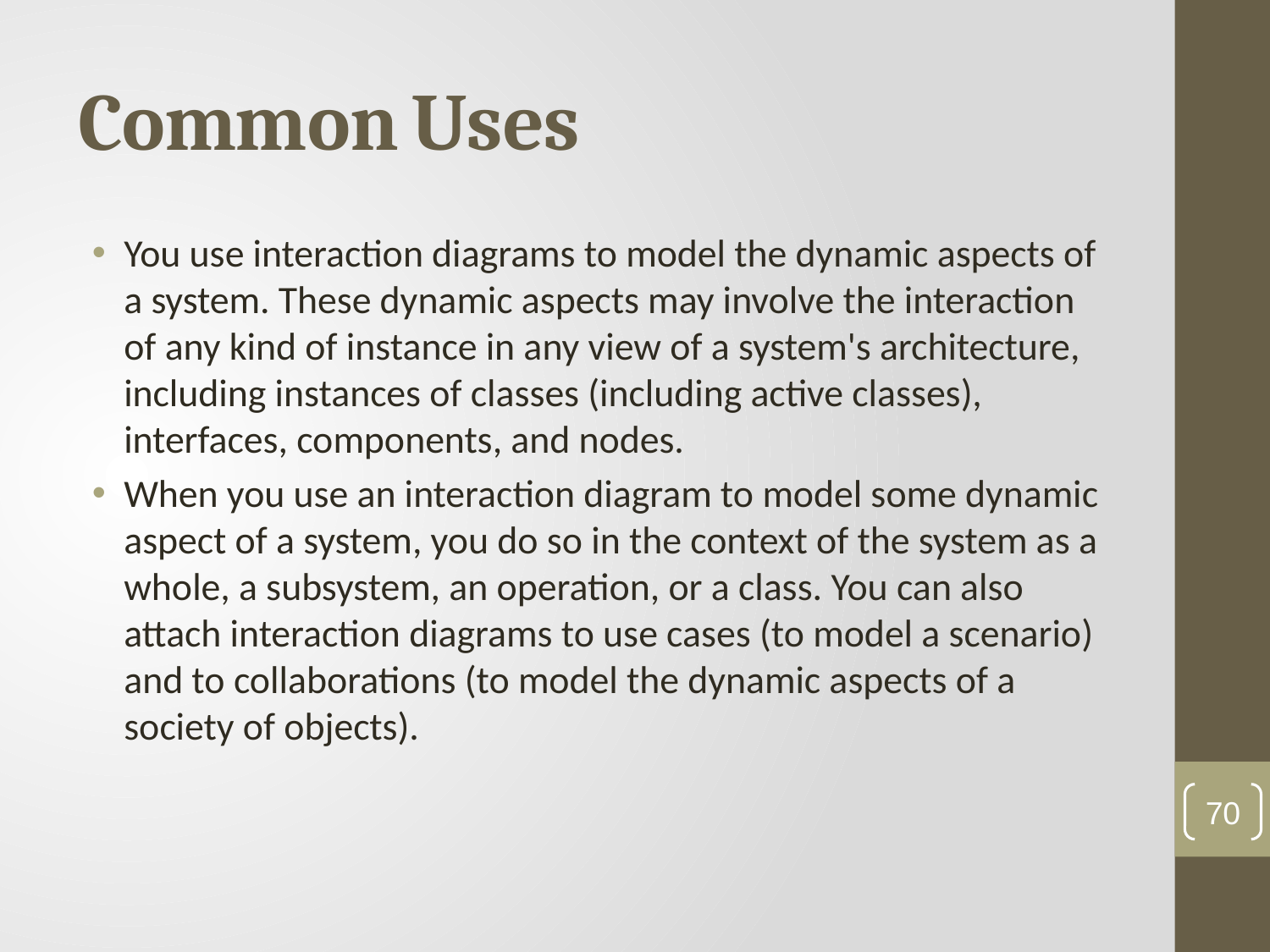

# Common Uses
You use interaction diagrams to model the dynamic aspects of a system. These dynamic aspects may involve the interaction of any kind of instance in any view of a system's architecture, including instances of classes (including active classes), interfaces, components, and nodes.
When you use an interaction diagram to model some dynamic aspect of a system, you do so in the context of the system as a whole, a subsystem, an operation, or a class. You can also attach interaction diagrams to use cases (to model a scenario) and to collaborations (to model the dynamic aspects of a society of objects).
70